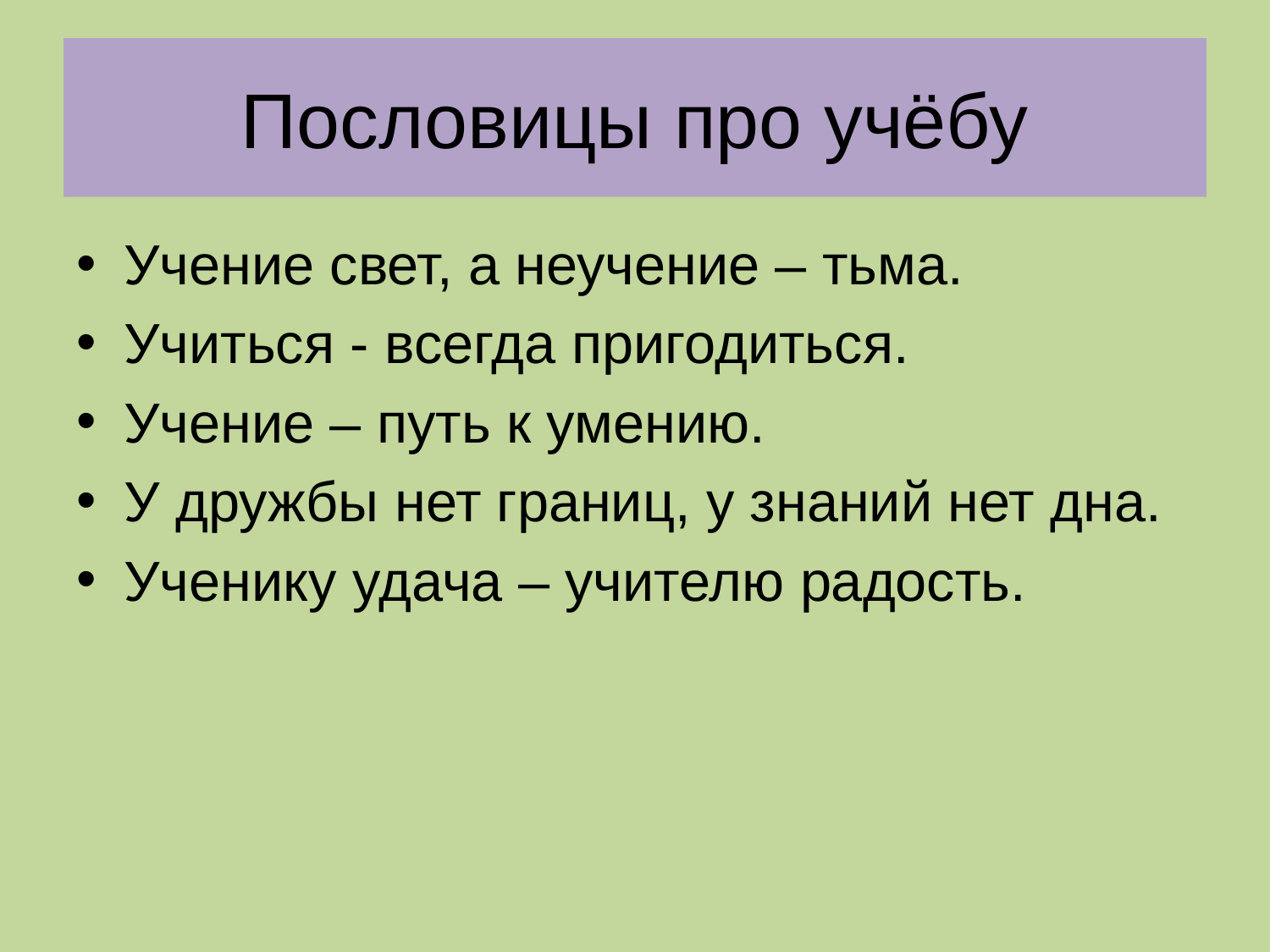

# Пословицы про учёбу
Учение свет, а неучение – тьма.
Учиться - всегда пригодиться.
Учение – путь к умению.
У дружбы нет границ, у знаний нет дна.
Ученику удача – учителю радость.